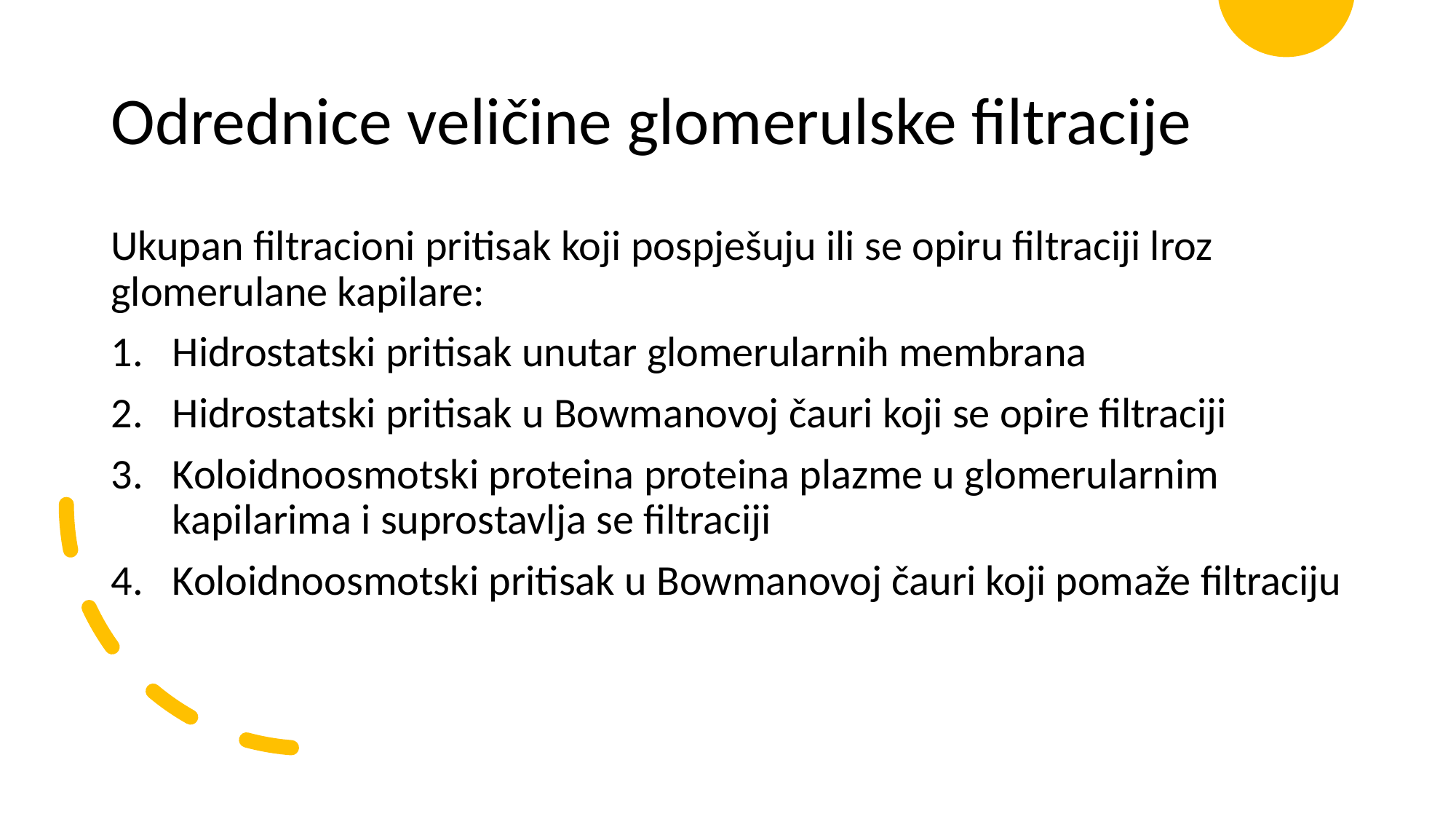

# Odrednice veličine glomerulske filtracije
Ukupan filtracioni pritisak koji pospješuju ili se opiru filtraciji lroz glomerulane kapilare:
Hidrostatski pritisak unutar glomerularnih membrana
Hidrostatski pritisak u Bowmanovoj čauri koji se opire filtraciji
Koloidnoosmotski proteina proteina plazme u glomerularnim kapilarima i suprostavlja se filtraciji
Koloidnoosmotski pritisak u Bowmanovoj čauri koji pomaže filtraciju